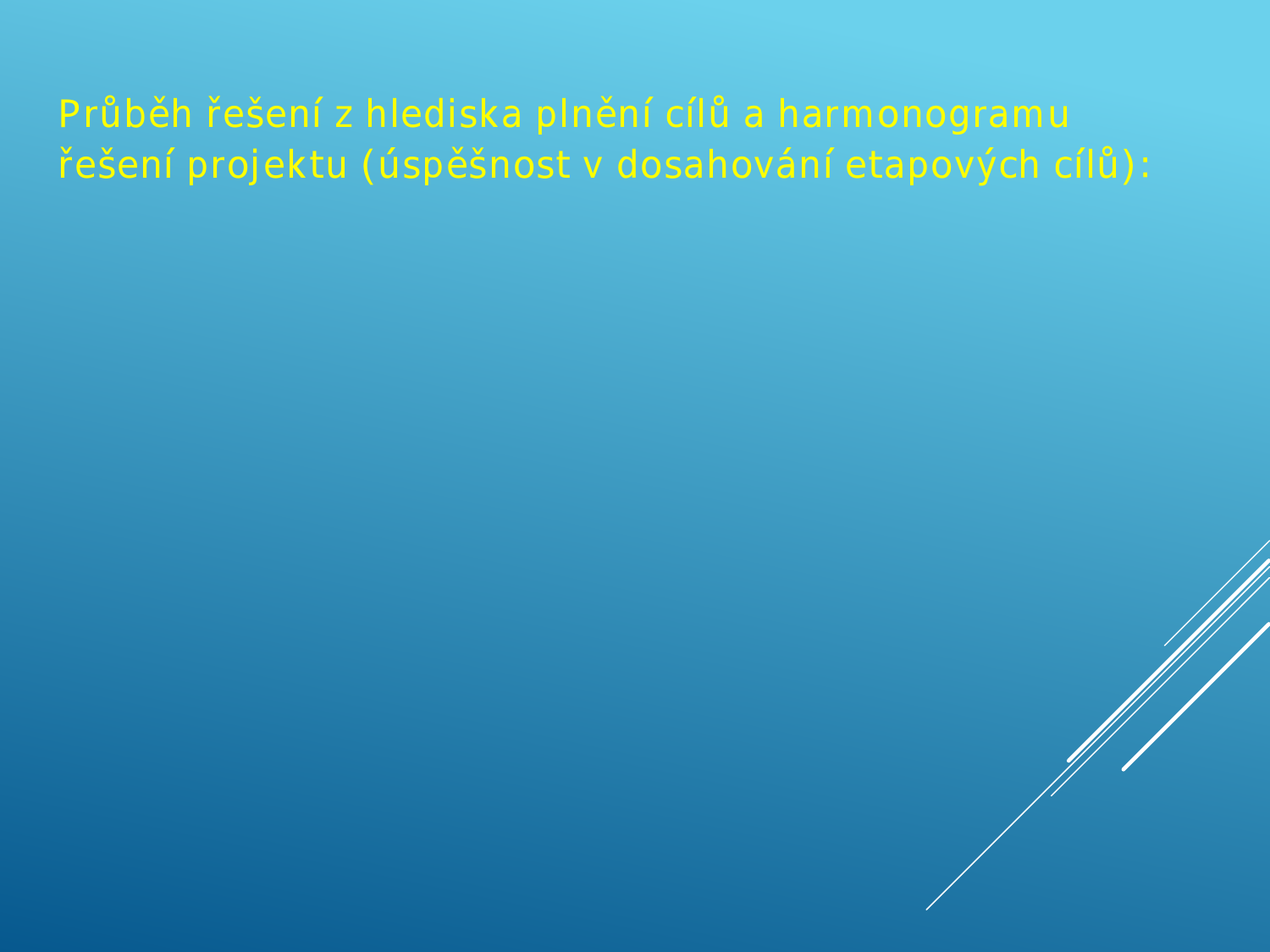

# Průběh řešení z hlediska plnění cílů a harmonogramu řešení projektu (úspěšnost v dosahování etapových cílů):